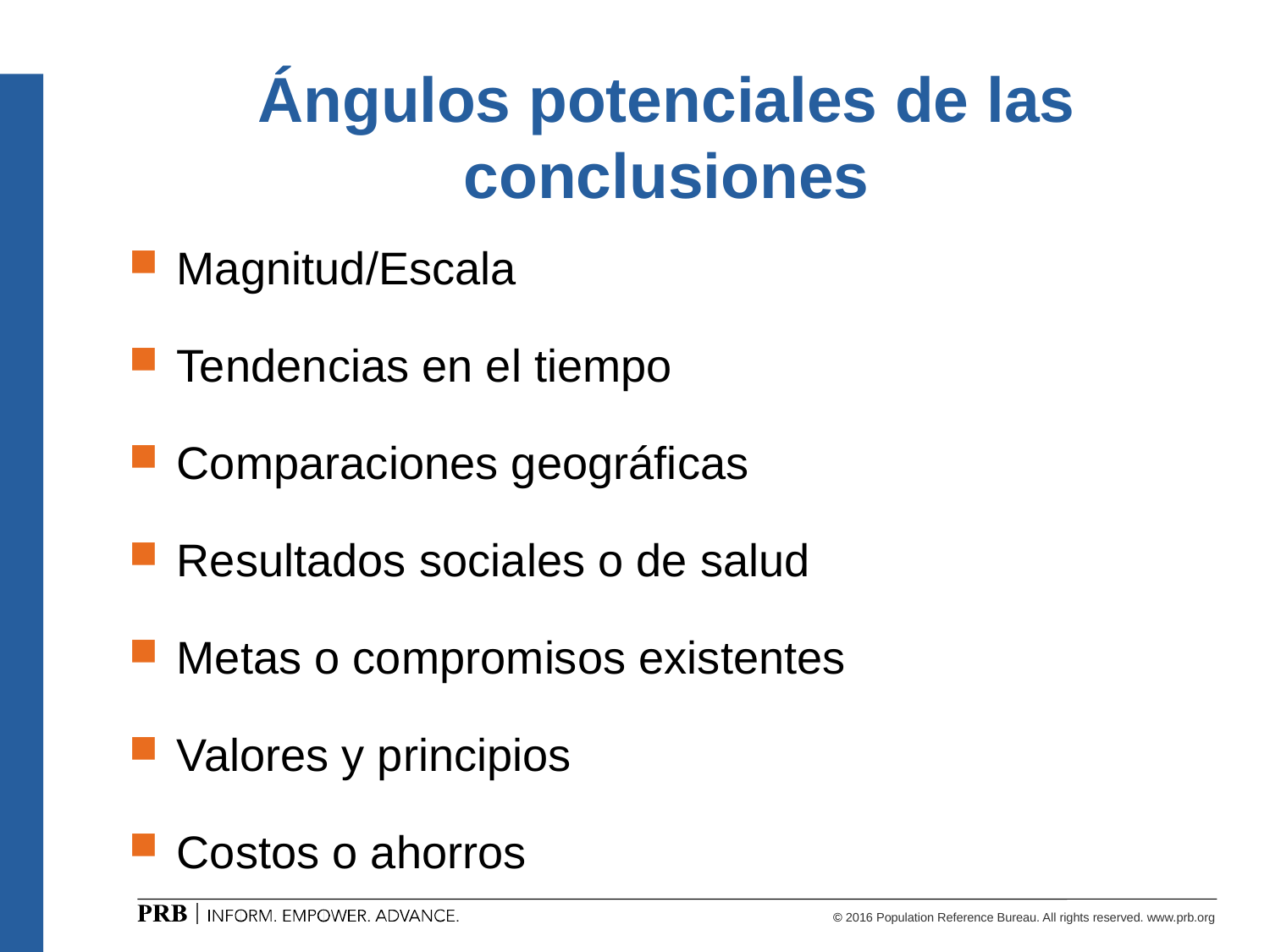

# Ángulos potenciales de las conclusiones
Magnitud/Escala
Tendencias en el tiempo
Comparaciones geográficas
Resultados sociales o de salud
Metas o compromisos existentes
Valores y principios
Costos o ahorros